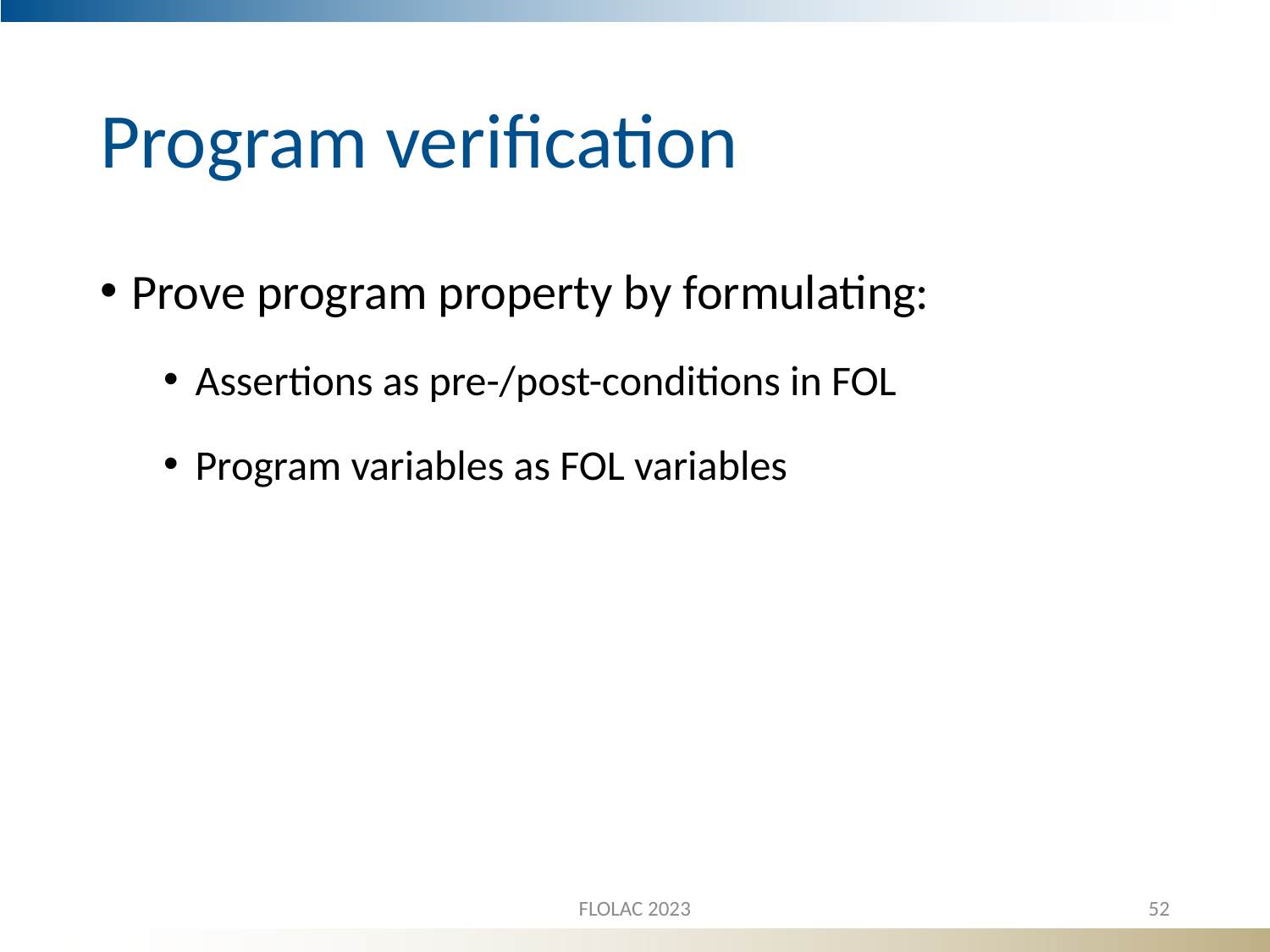

# Program verification
Prove program property by formulating:
Assertions as pre-/post-conditions in FOL
Program variables as FOL variables

FLOLAC 2023
52